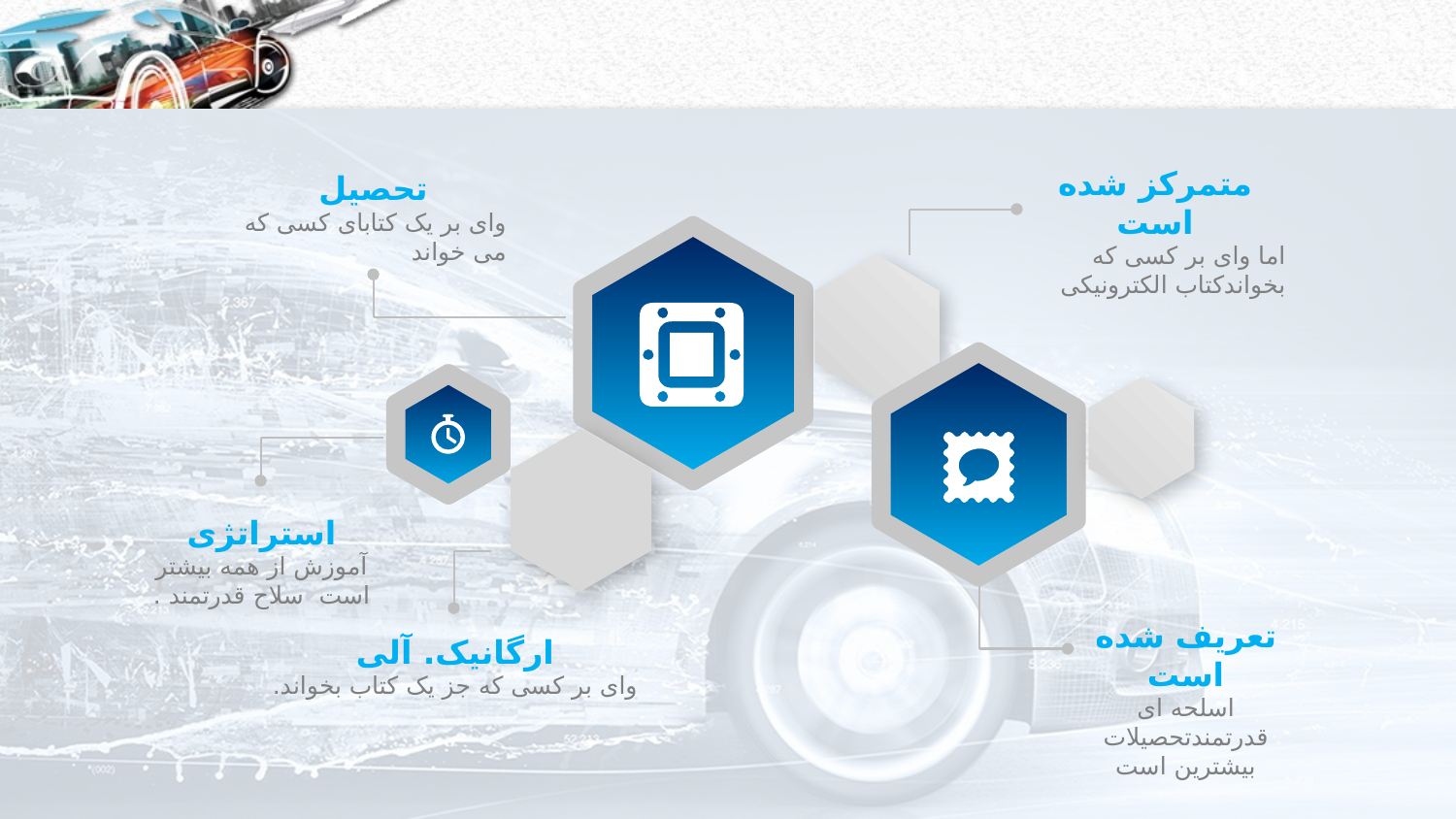

#
متمرکز شده است
اما وای بر کسی که بخواندکتاب الکترونیکی
تحصیل
وای بر یک کتابای کسی که می خواند

استراتژی
آموزش از همه بیشتر است  سلاح قدرتمند .
تعریف شده است
اسلحه ای قدرتمندتحصیلات بیشترین است
ارگانیک. آلی
وای بر کسی که جز یک کتاب بخواند.